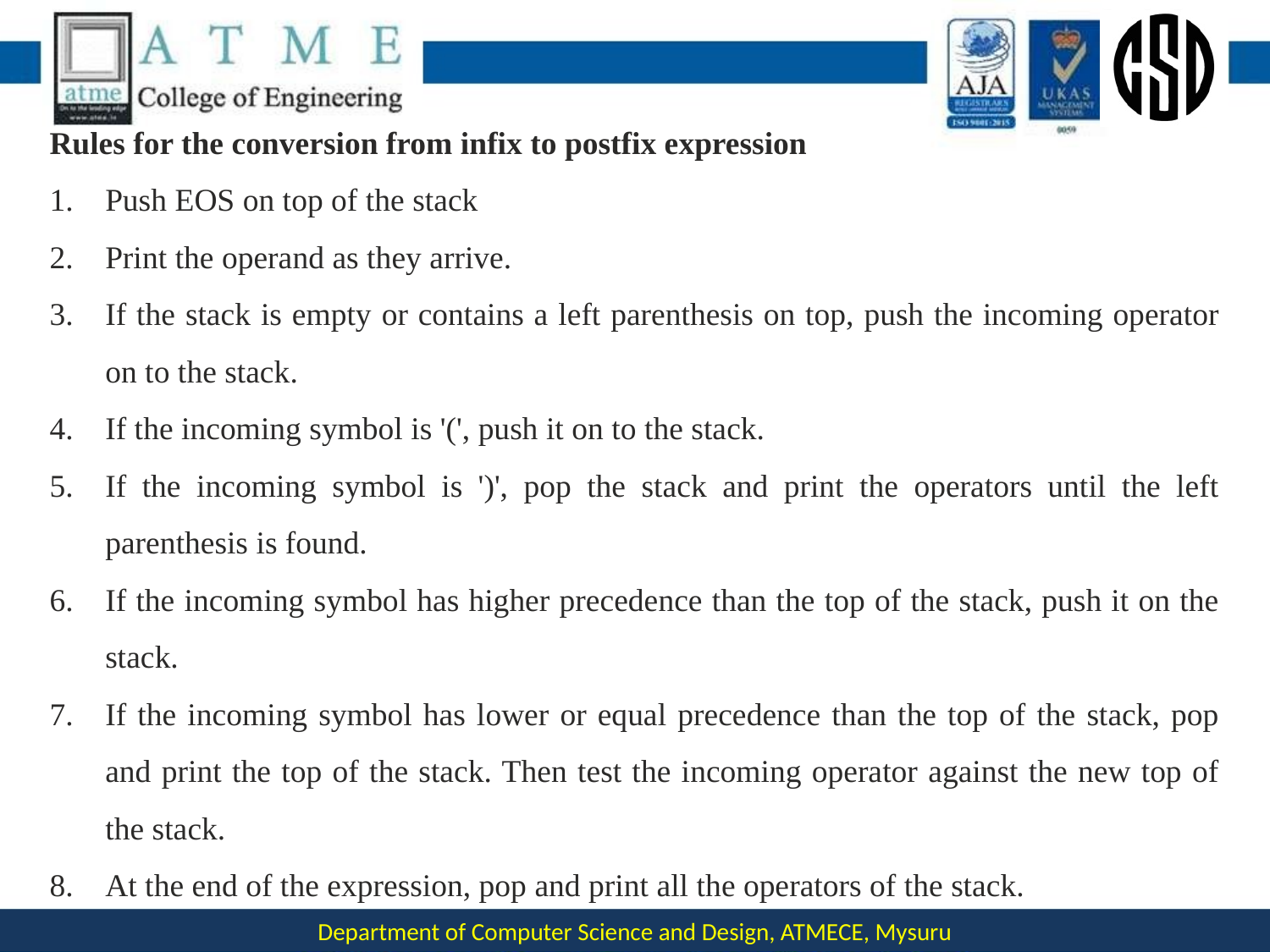

Rules for the conversion from infix to postfix expression
Push EOS on top of the stack
Print the operand as they arrive.
If the stack is empty or contains a left parenthesis on top, push the incoming operator on to the stack.
If the incoming symbol is '(', push it on to the stack.
If the incoming symbol is ')', pop the stack and print the operators until the left parenthesis is found.
If the incoming symbol has higher precedence than the top of the stack, push it on the stack.
If the incoming symbol has lower or equal precedence than the top of the stack, pop and print the top of the stack. Then test the incoming operator against the new top of the stack.
At the end of the expression, pop and print all the operators of the stack.